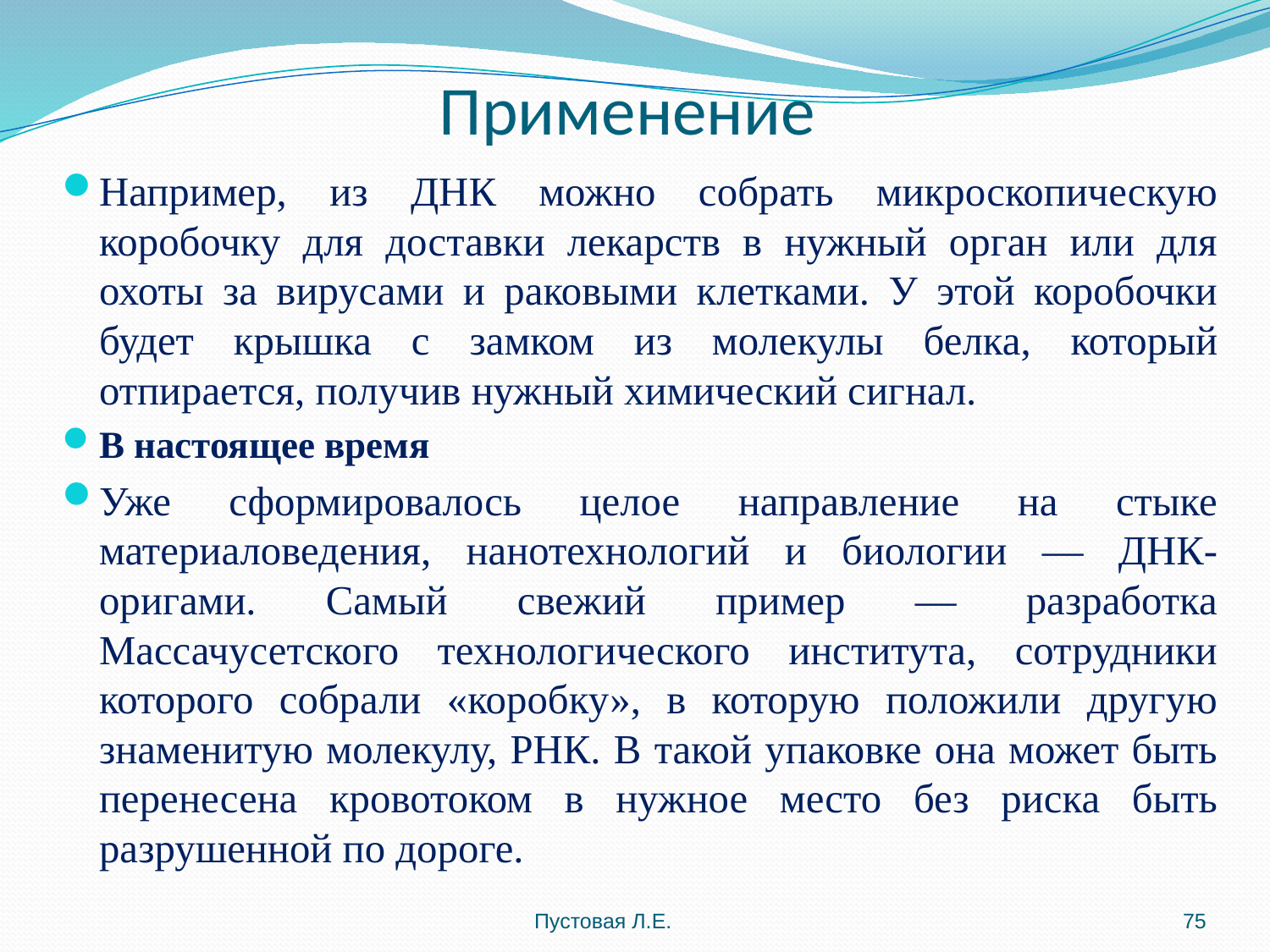

# Применение
Например, из ДНК можно собрать микроскопическую коробочку для доставки лекарств в нужный орган или для охоты за вирусами и раковыми клетками. У этой коробочки будет крышка с замком из молекулы белка, который отпирается, получив нужный химический сигнал.
В настоящее время
Уже сформировалось целое направление на стыке материаловедения, нанотехнологий и биологии — ДНК-оригами. Самый свежий пример — разработка Массачусетского технологического института, сотрудники которого собрали «коробку», в которую положили другую знаменитую молекулу, РНК. В такой упаковке она может быть перенесена кровотоком в нужное место без риска быть разрушенной по дороге.

Пустовая Л.Е.
75